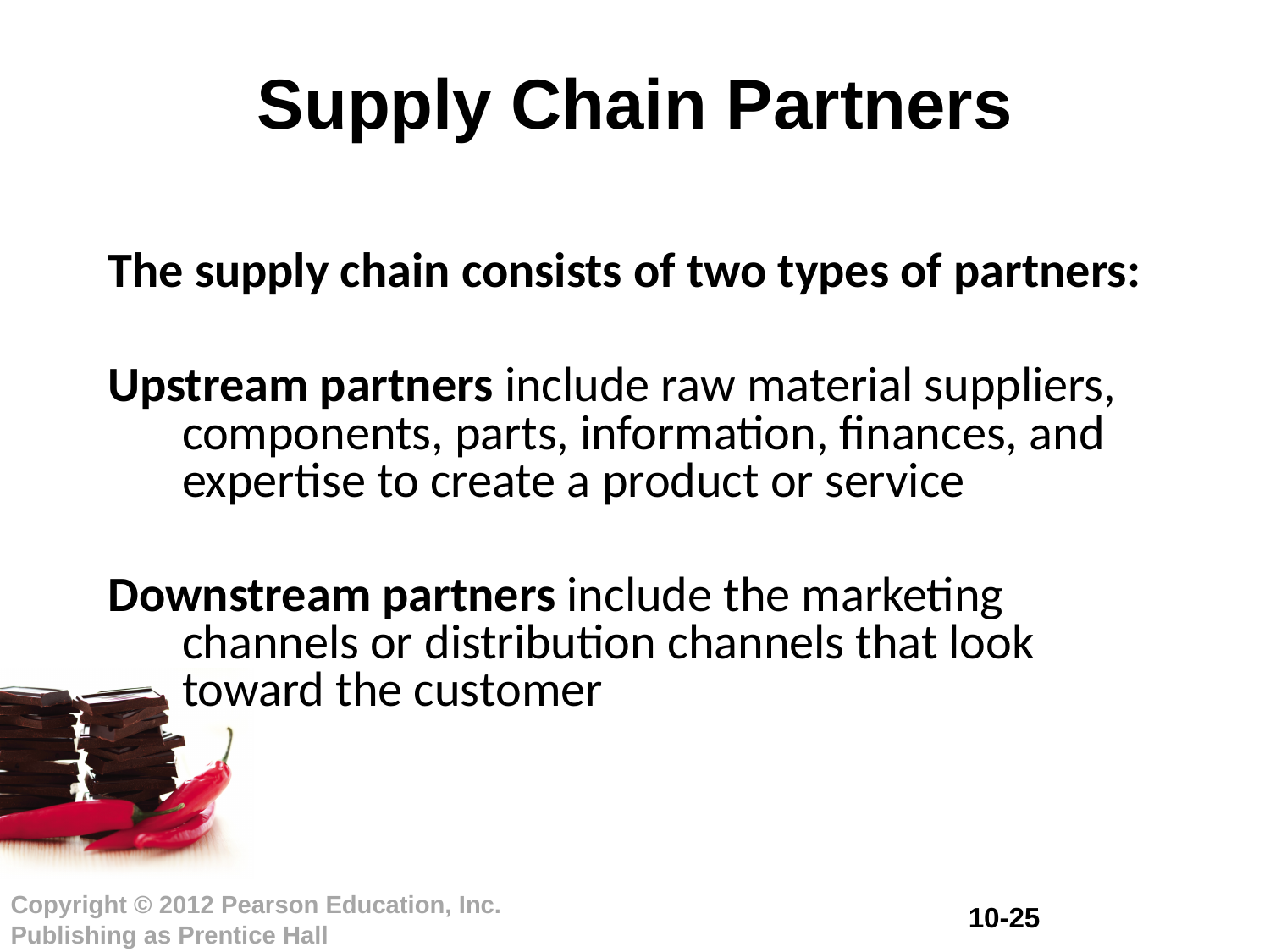

# Supply Chain Partners
The supply chain consists of two types of partners:

Upstream partners include raw material suppliers, components, parts, information, finances, and expertise to create a product or service

Downstream partners include the marketing channels or distribution channels that look toward the customer